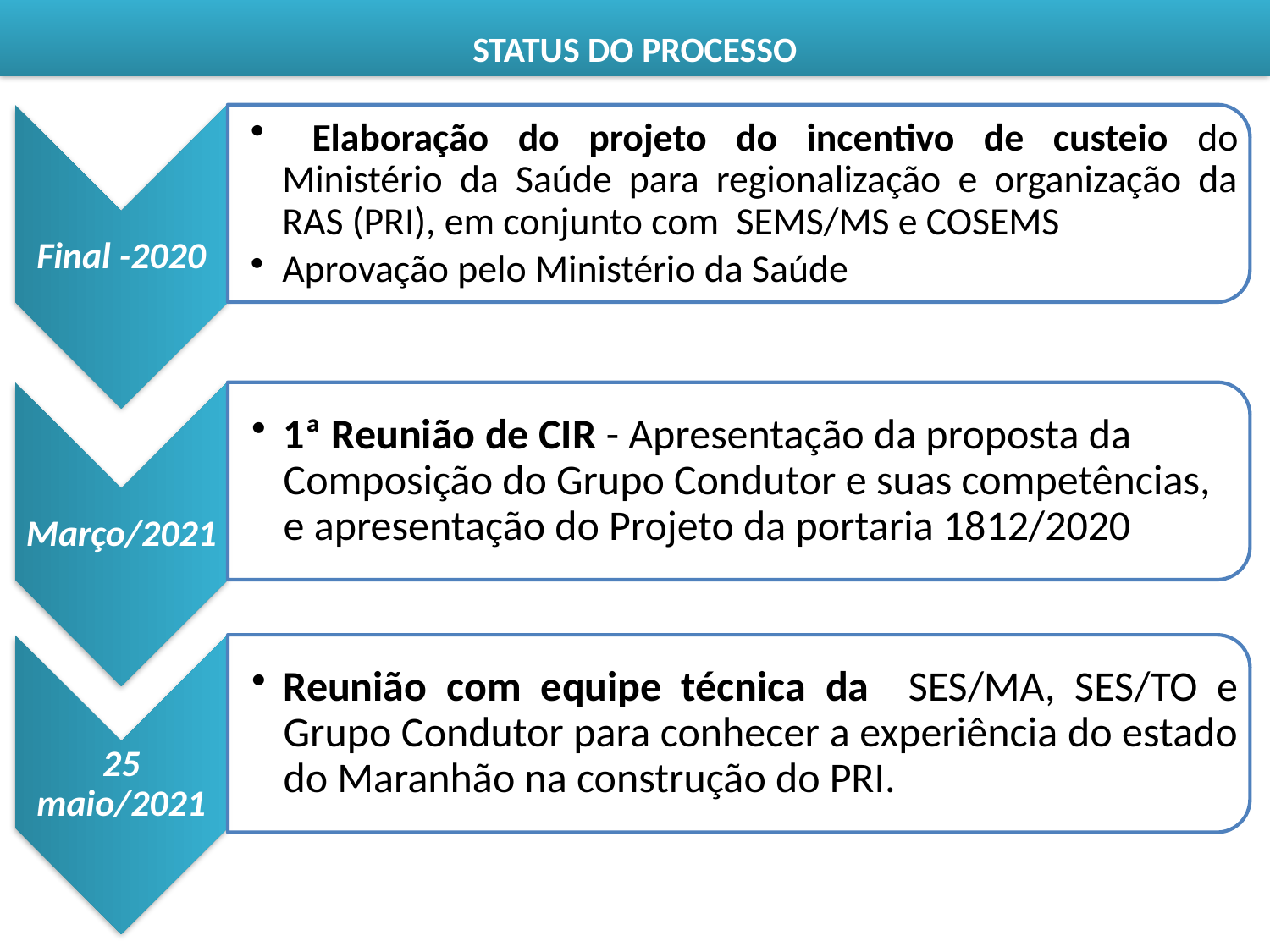

STATUS DO PROCESSO
Final -2020
 Elaboração do projeto do incentivo de custeio do Ministério da Saúde para regionalização e organização da RAS (PRI), em conjunto com  SEMS/MS e COSEMS
Aprovação pelo Ministério da Saúde
Março/2021
1ª Reunião de CIR - Apresentação da proposta da Composição do Grupo Condutor e suas competências,  e apresentação do Projeto da portaria 1812/2020
25 maio/2021
Reunião com equipe técnica da  SES/MA, SES/TO e Grupo Condutor para conhecer a experiência do estado do Maranhão na construção do PRI.